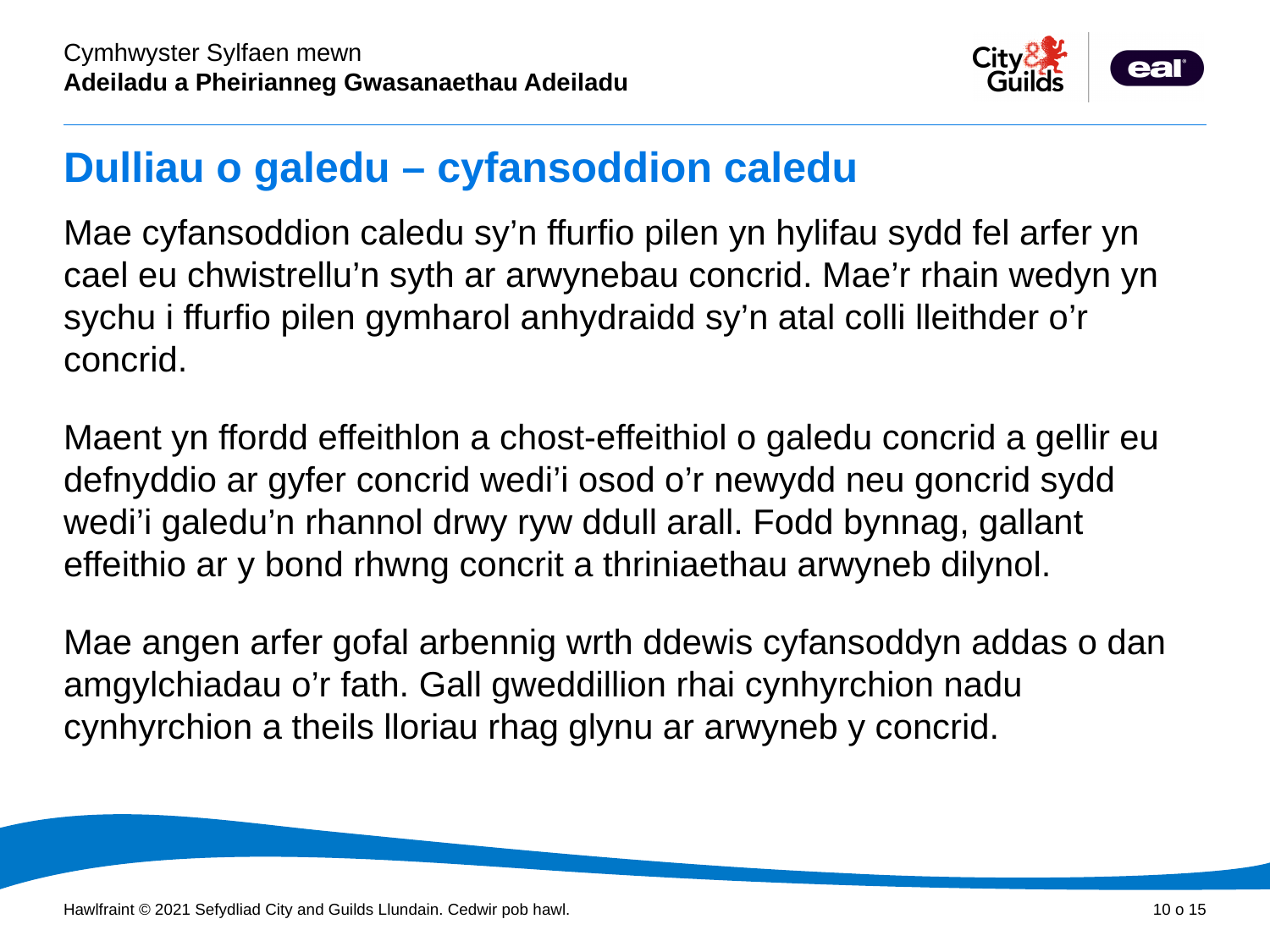

# Dulliau o galedu – cyfansoddion caledu
Mae cyfansoddion caledu sy’n ffurfio pilen yn hylifau sydd fel arfer yn cael eu chwistrellu’n syth ar arwynebau concrid. Mae’r rhain wedyn yn sychu i ffurfio pilen gymharol anhydraidd sy’n atal colli lleithder o’r concrid.
Maent yn ffordd effeithlon a chost-effeithiol o galedu concrid a gellir eu defnyddio ar gyfer concrid wedi’i osod o’r newydd neu goncrid sydd wedi’i galedu’n rhannol drwy ryw ddull arall. Fodd bynnag, gallant effeithio ar y bond rhwng concrit a thriniaethau arwyneb dilynol.
Mae angen arfer gofal arbennig wrth ddewis cyfansoddyn addas o dan amgylchiadau o’r fath. Gall gweddillion rhai cynhyrchion nadu cynhyrchion a theils lloriau rhag glynu ar arwyneb y concrid.